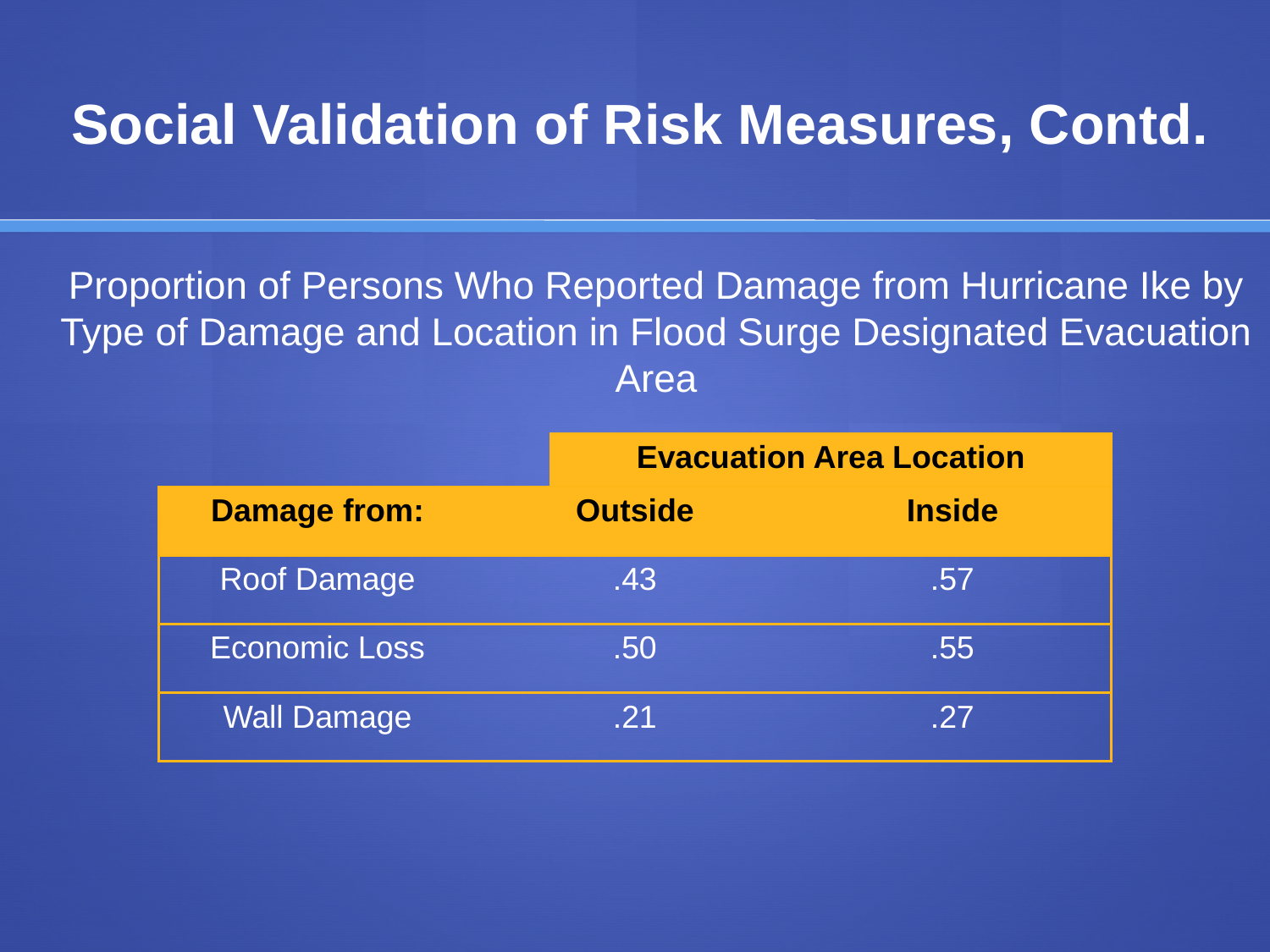

# Social Validation of Risk Measures, Contd.
Proportion of Persons Who Reported Damage from Hurricane Ike by Type of Damage and Location in Flood Surge Designated Evacuation Area
| Evacuation Area Location |
| --- |
| Damage from: | Outside | Inside |
| --- | --- | --- |
| Roof Damage | .43 | .57 |
| Economic Loss | .50 | .55 |
| Wall Damage | .21 | .27 |